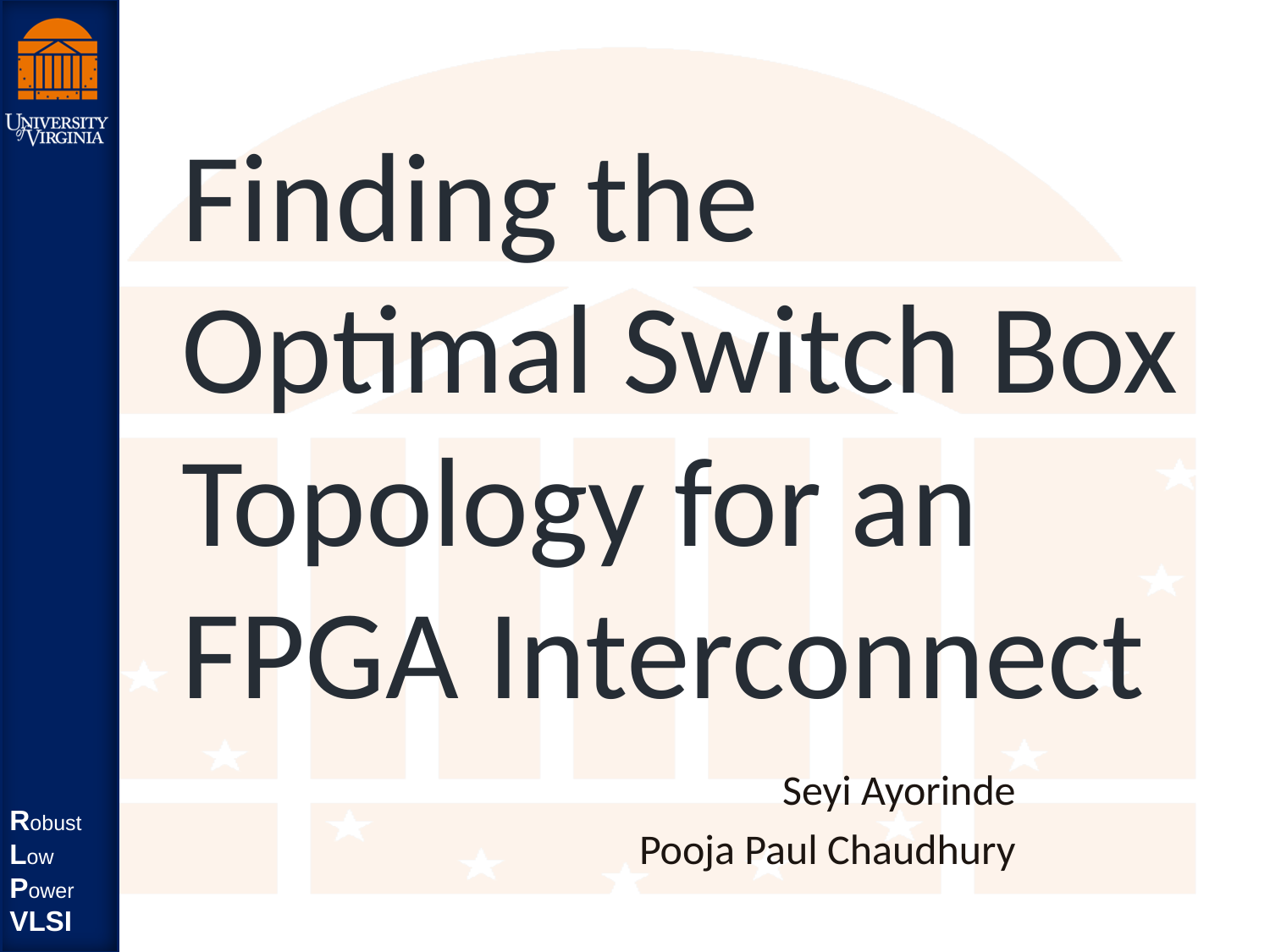

# Finding the Optimal Switch Box Topology for an FPGA Interconnect
Seyi Ayorinde
Pooja Paul Chaudhury